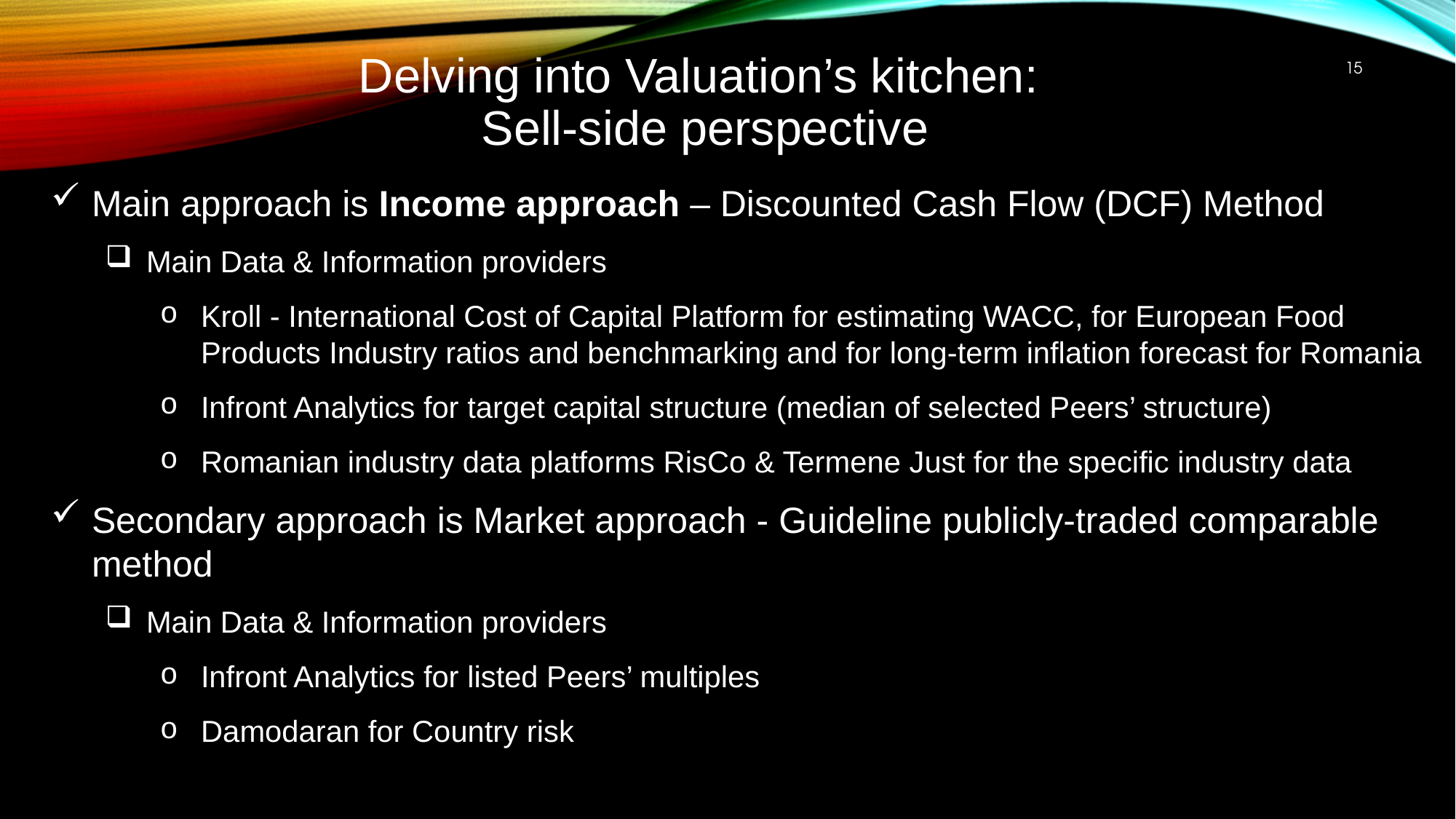

15
Delving into Valuation’s kitchen:
Sell-side perspective
Main approach is Income approach – Discounted Cash Flow (DCF) Method
Main Data & Information providers
Kroll - International Cost of Capital Platform for estimating WACC, for European Food Products Industry ratios and benchmarking and for long-term inflation forecast for Romania
Infront Analytics for target capital structure (median of selected Peers’ structure)
Romanian industry data platforms RisCo & Termene Just for the specific industry data
Secondary approach is Market approach - Guideline publicly-traded comparable method
Main Data & Information providers
Infront Analytics for listed Peers’ multiples
Damodaran for Country risk